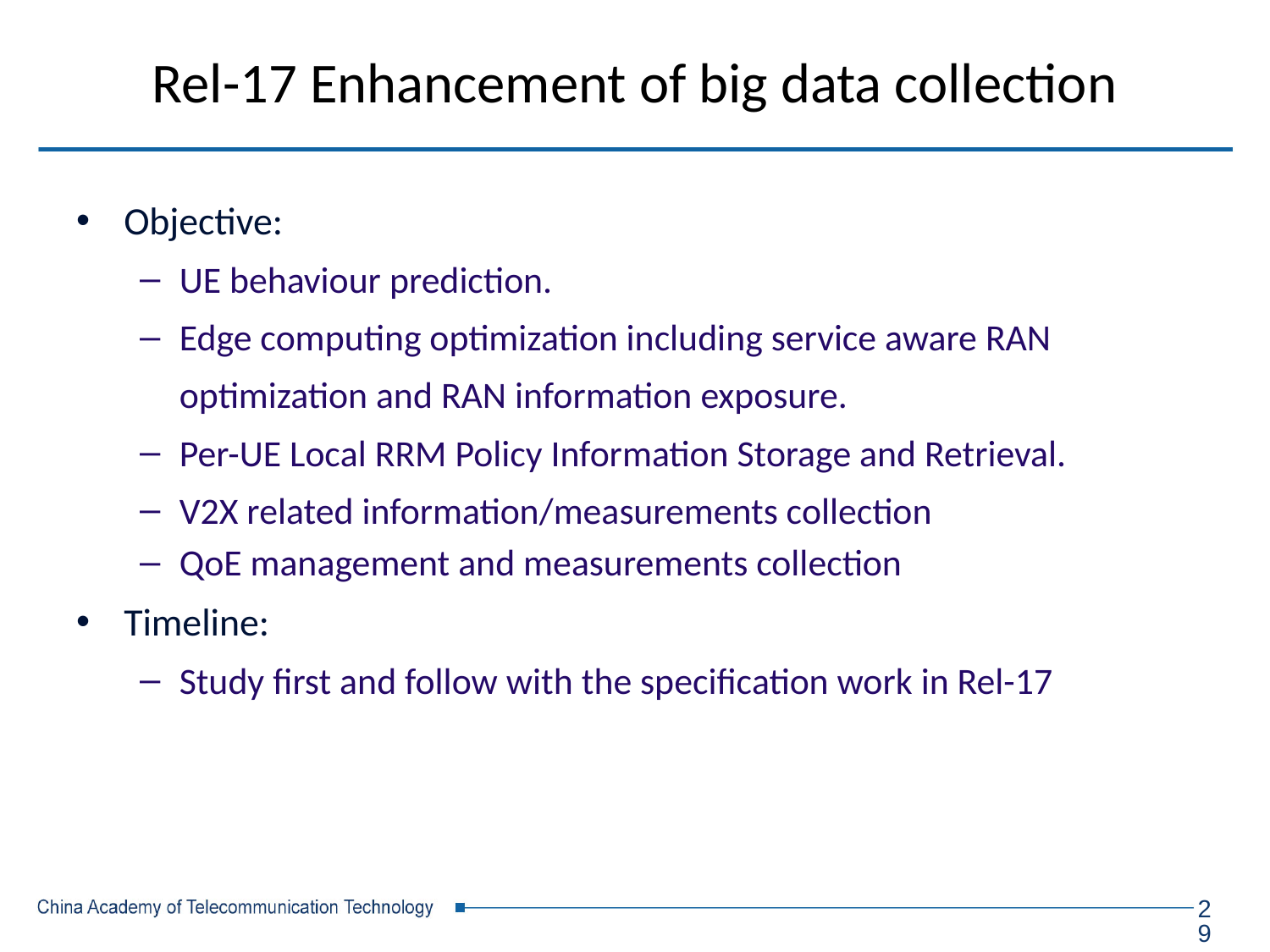

# Rel-17 Enhancement of big data collection
Objective:
UE behaviour prediction.
Edge computing optimization including service aware RAN optimization and RAN information exposure.
Per-UE Local RRM Policy Information Storage and Retrieval.
V2X related information/measurements collection
QoE management and measurements collection
Timeline:
Study first and follow with the specification work in Rel-17

29